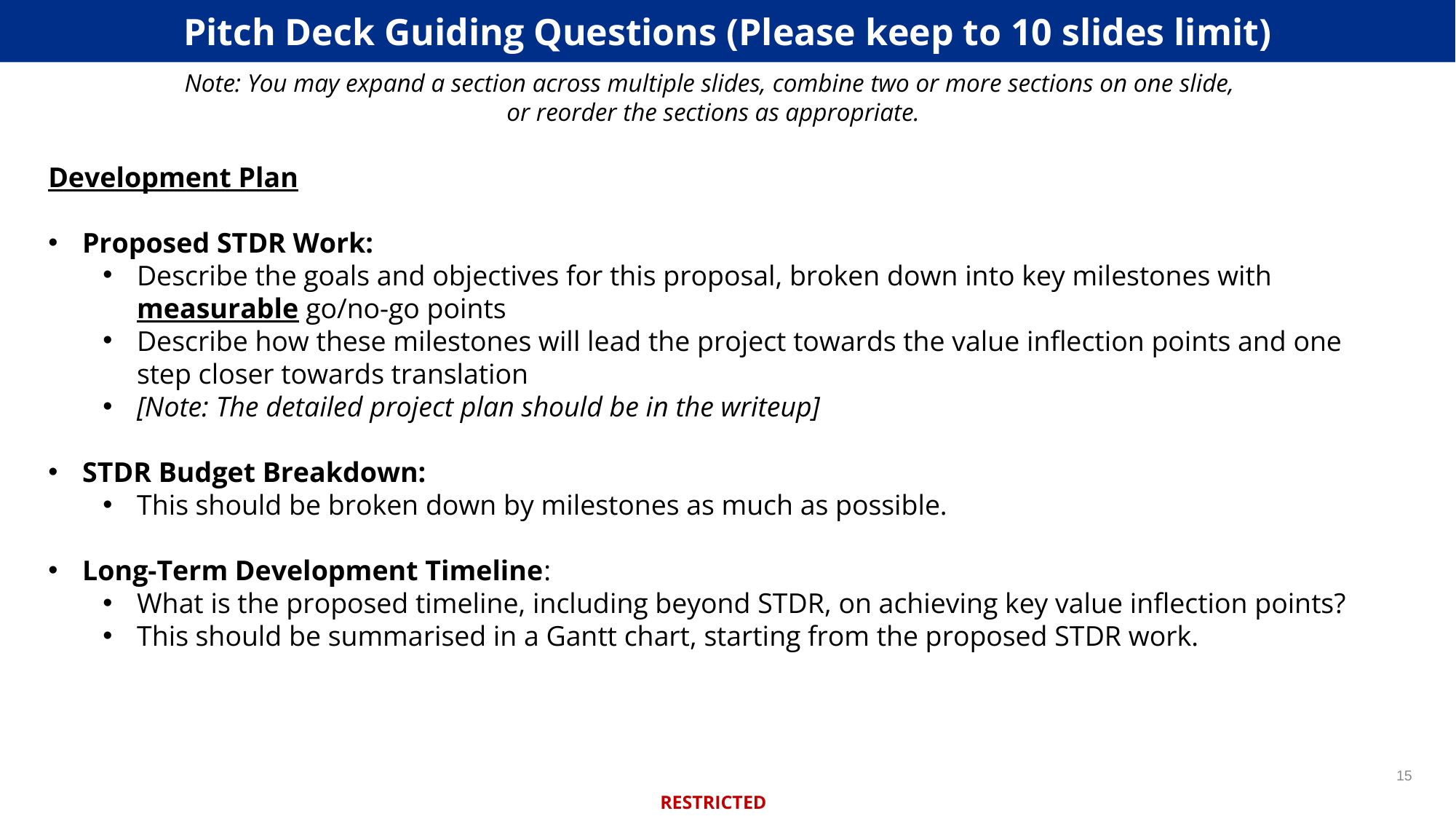

Pitch Deck Guiding Questions (Please keep to 10 slides limit)
Note: You may expand a section across multiple slides, combine two or more sections on one slide,
or reorder the sections as appropriate.
Development Plan

Proposed STDR Work:
Describe the goals and objectives for this proposal, broken down into key milestones with measurable go/no-go points
Describe how these milestones will lead the project towards the value inflection points and one step closer towards translation
[Note: The detailed project plan should be in the writeup]

STDR Budget Breakdown:
This should be broken down by milestones as much as possible.

Long-Term Development Timeline:
What is the proposed timeline, including beyond STDR, on achieving key value inflection points?
This should be summarised in a Gantt chart, starting from the proposed STDR work.